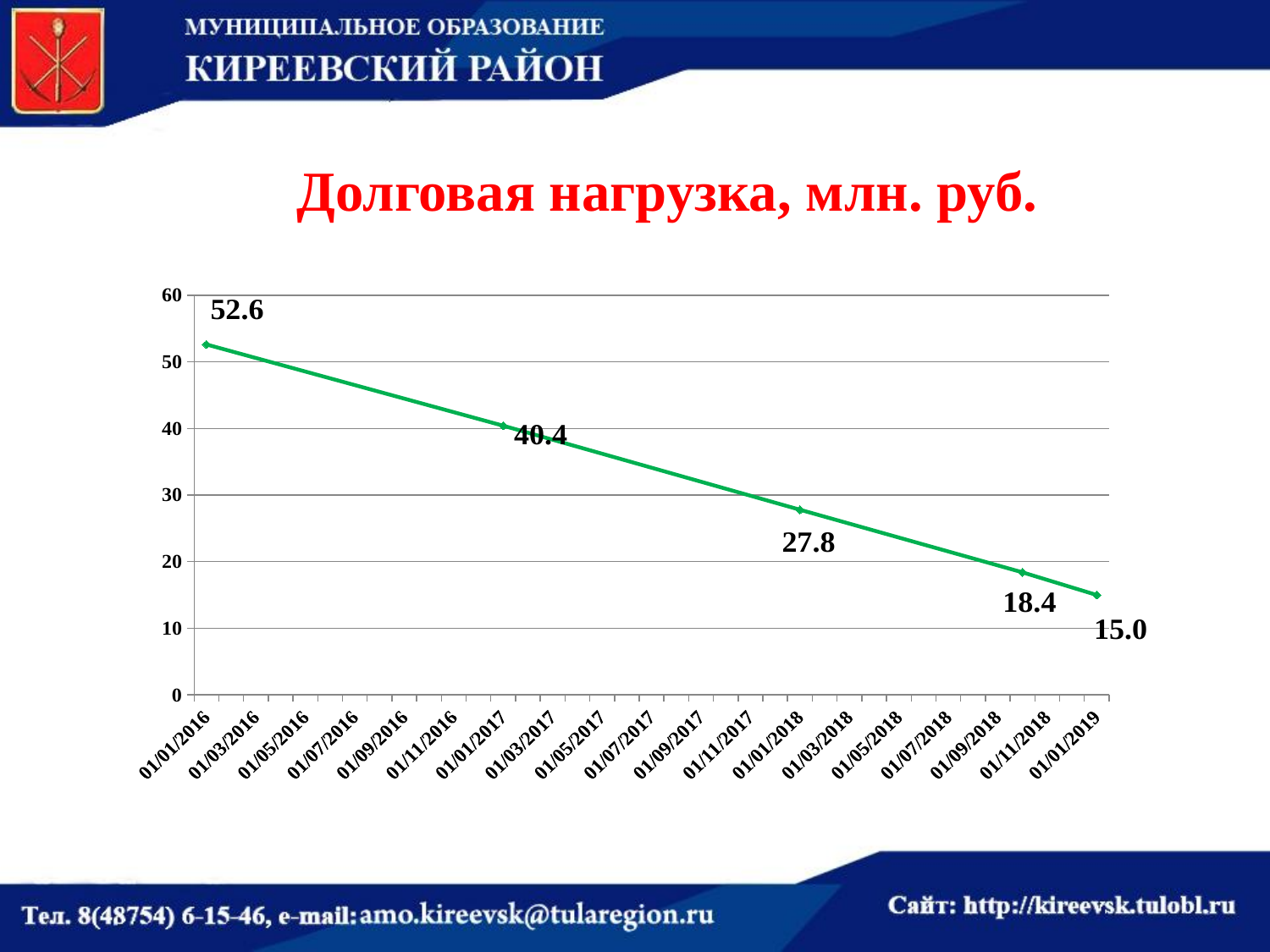

Долговая нагрузка, млн. руб.

### Chart

| Category | Ряд 1 |
|---|---|
| 42370 | 52.6 |
| 42736 | 40.4 |
| 43101 | 27.8 |
| 43374 | 18.4 |
| 43466 | 15.0 |